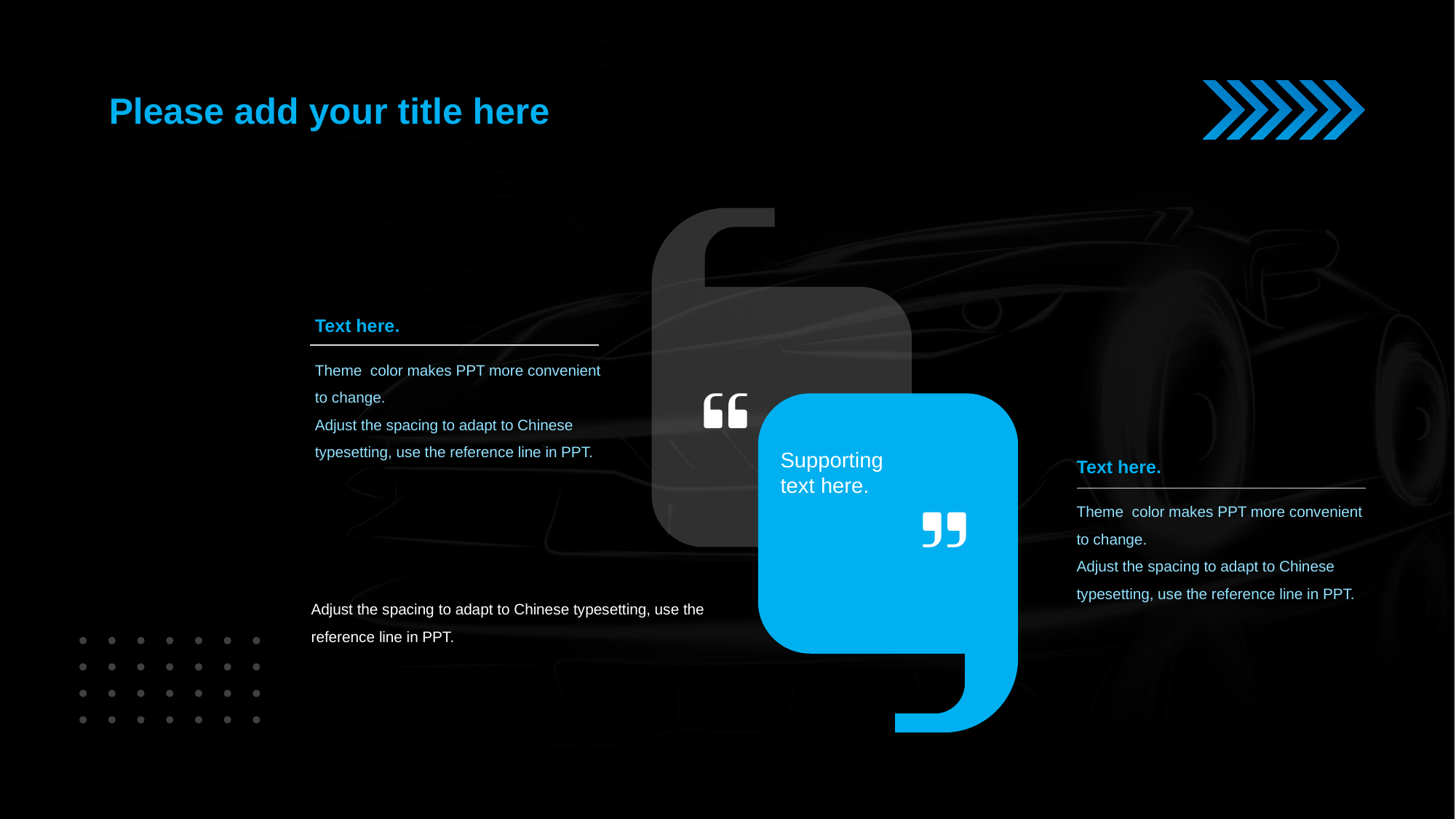

Text here.
Theme  color makes PPT more convenient to change.
Adjust the spacing to adapt to Chinese typesetting, use the reference line in PPT.

Supporting
text here.
Text here.
Theme  color makes PPT more convenient to change.
Adjust the spacing to adapt to Chinese typesetting, use the reference line in PPT.

Adjust the spacing  to adapt to Chinese typesetting, use the reference line in PPT.